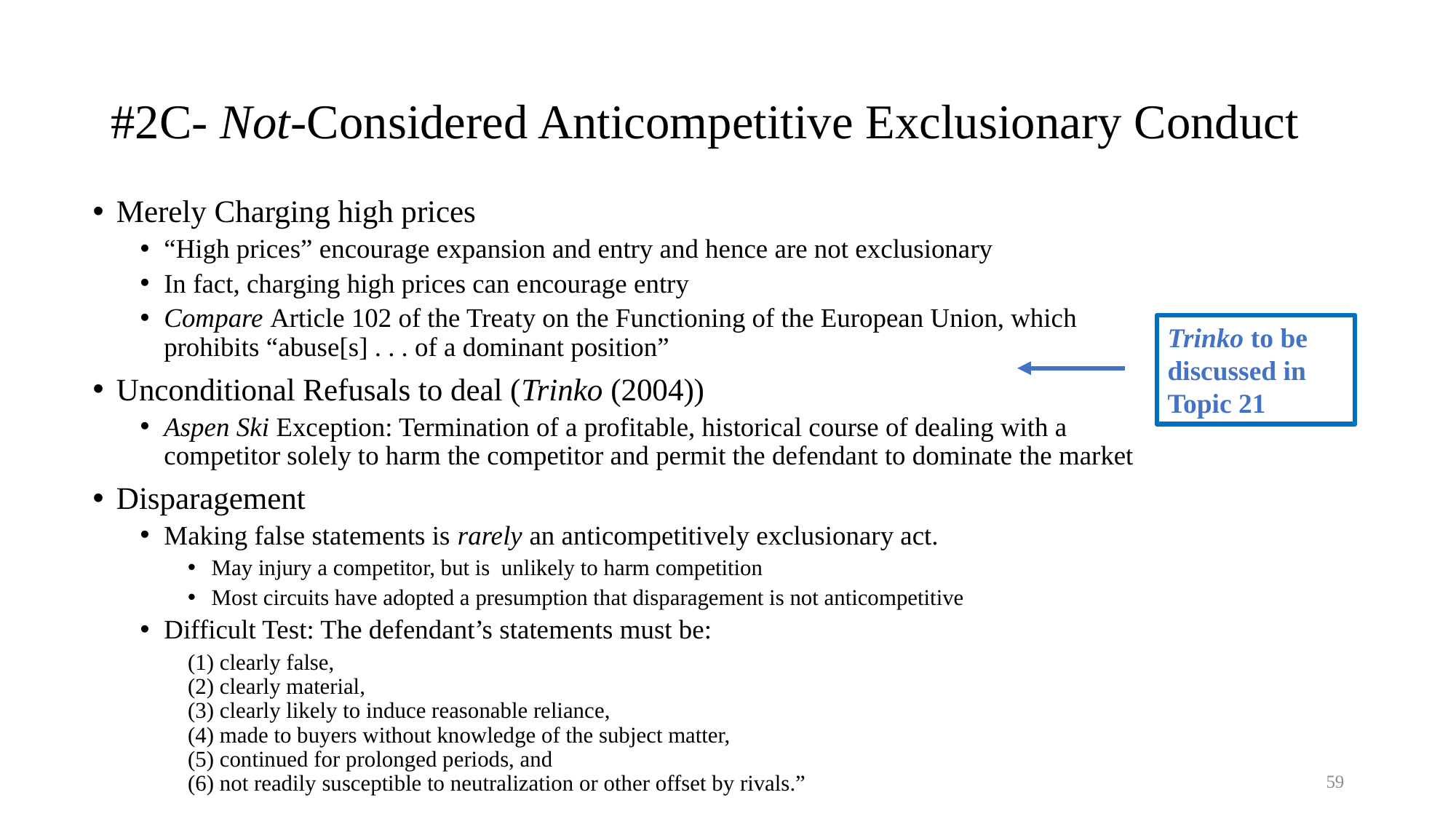

# #2C- Not-Considered Anticompetitive Exclusionary Conduct
Merely Charging high prices
“High prices” encourage expansion and entry and hence are not exclusionary
In fact, charging high prices can encourage entry
Compare Article 102 of the Treaty on the Functioning of the European Union, which prohibits “abuse[s] . . . of a dominant position”
Unconditional Refusals to deal (Trinko (2004))
Aspen Ski Exception: Termination of a profitable, historical course of dealing with a competitor solely to harm the competitor and permit the defendant to dominate the market
Disparagement
Making false statements is rarely an anticompetitively exclusionary act.
May injury a competitor, but is  unlikely to harm competition
Most circuits have adopted a presumption that disparagement is not anticompetitive
Difficult Test: The defendant’s statements must be:
(1) clearly false,
(2) clearly material,
(3) clearly likely to induce reasonable reliance,
(4) made to buyers without knowledge of the subject matter,
(5) continued for prolonged periods, and
(6) not readily susceptible to neutralization or other offset by rivals.”

Trinko to be discussed in
Topic 21
59